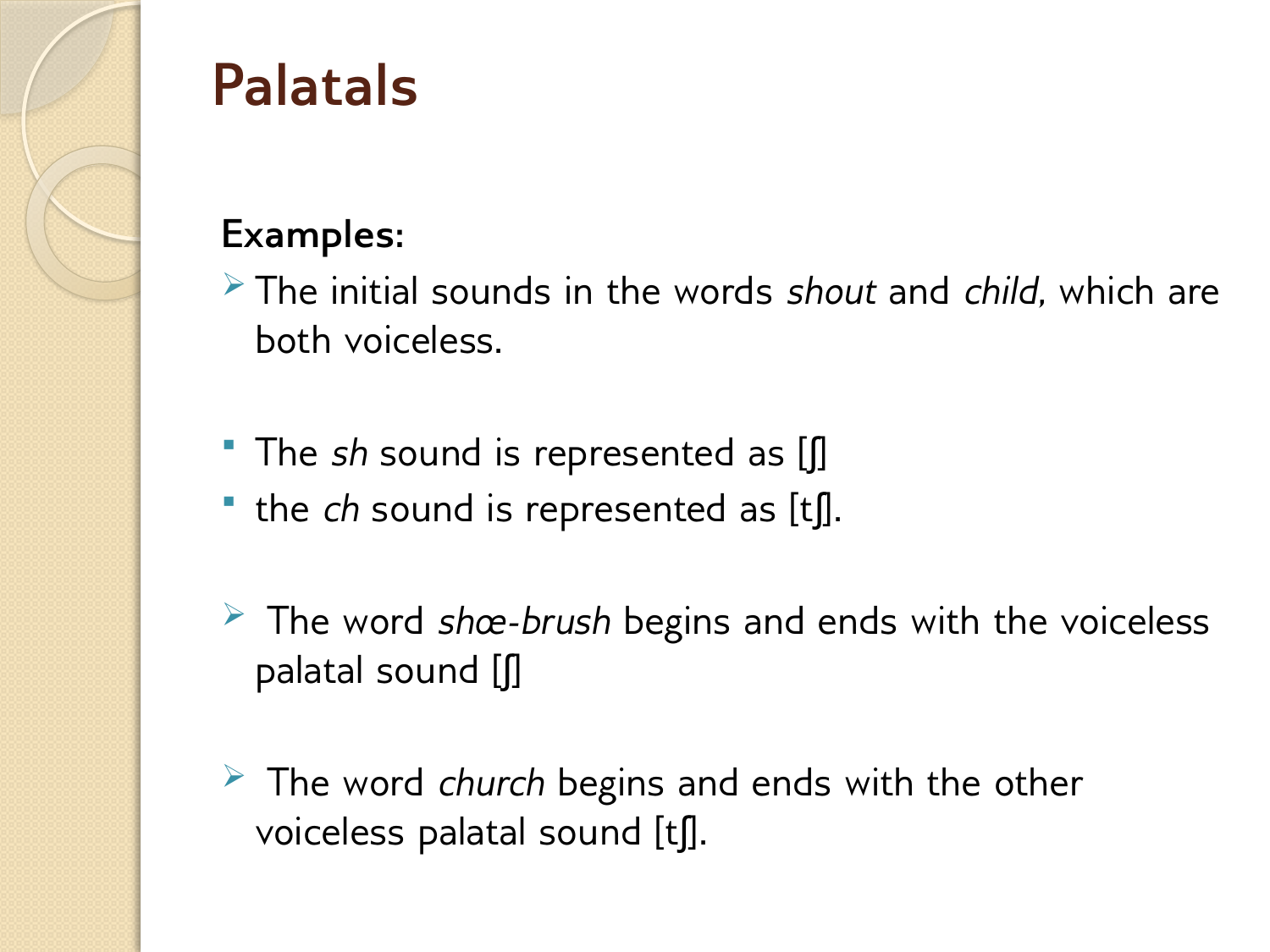

# Palatals
Examples:
The initial sounds in the words shout and child, which are both voiceless.

The sh sound is represented as [ʃ]
the ch sound is represented as [tʃ].

 The word shoe-brush begins and ends with the voiceless palatal sound [ʃ]

 The word church begins and ends with the other voiceless palatal sound [tʃ].